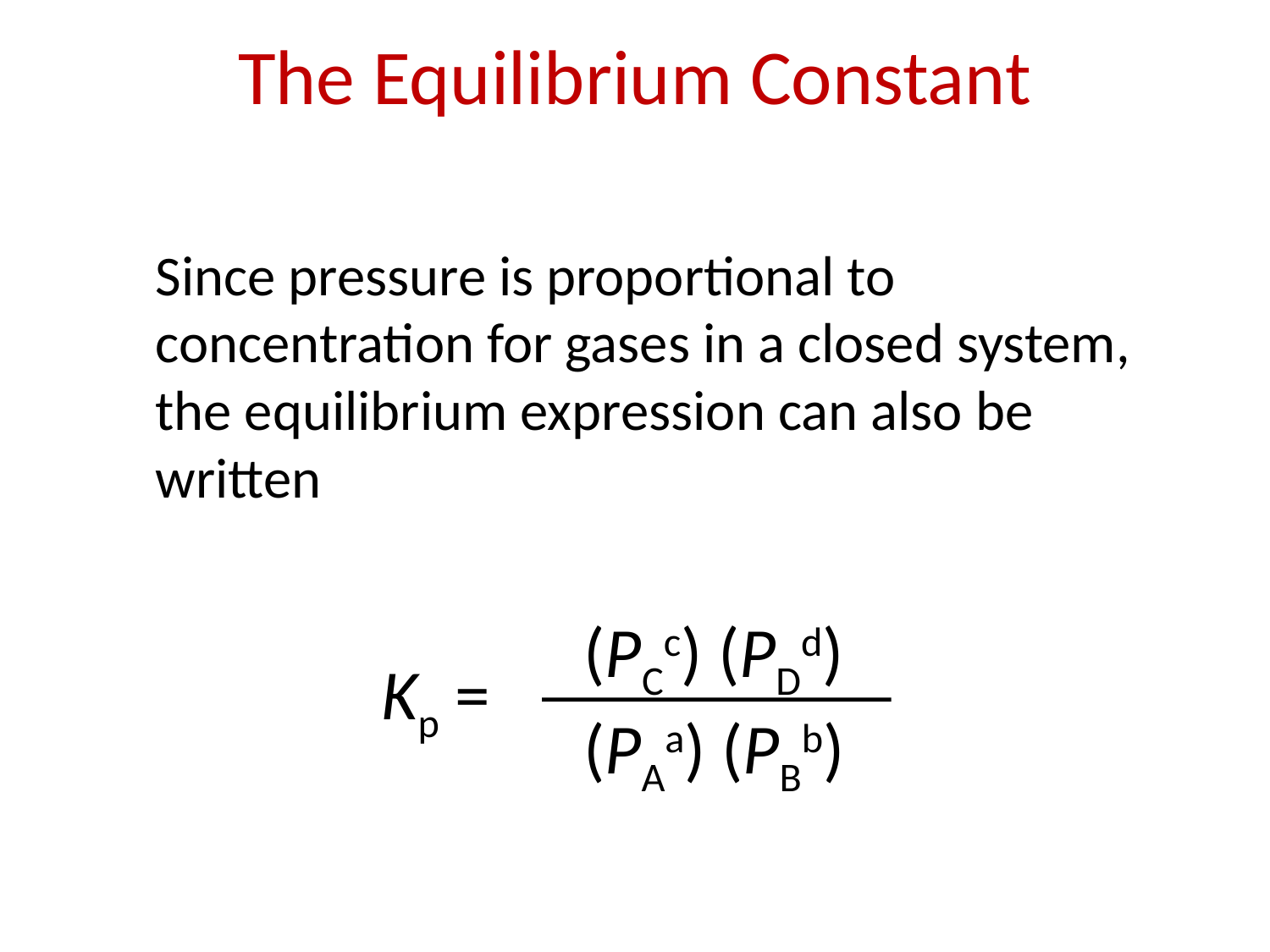

The Equilibrium Constant
	Since pressure is proportional to concentration for gases in a closed system, the equilibrium expression can also be written
(PCc) (PDd)
(PAa) (PBb)

Kp =